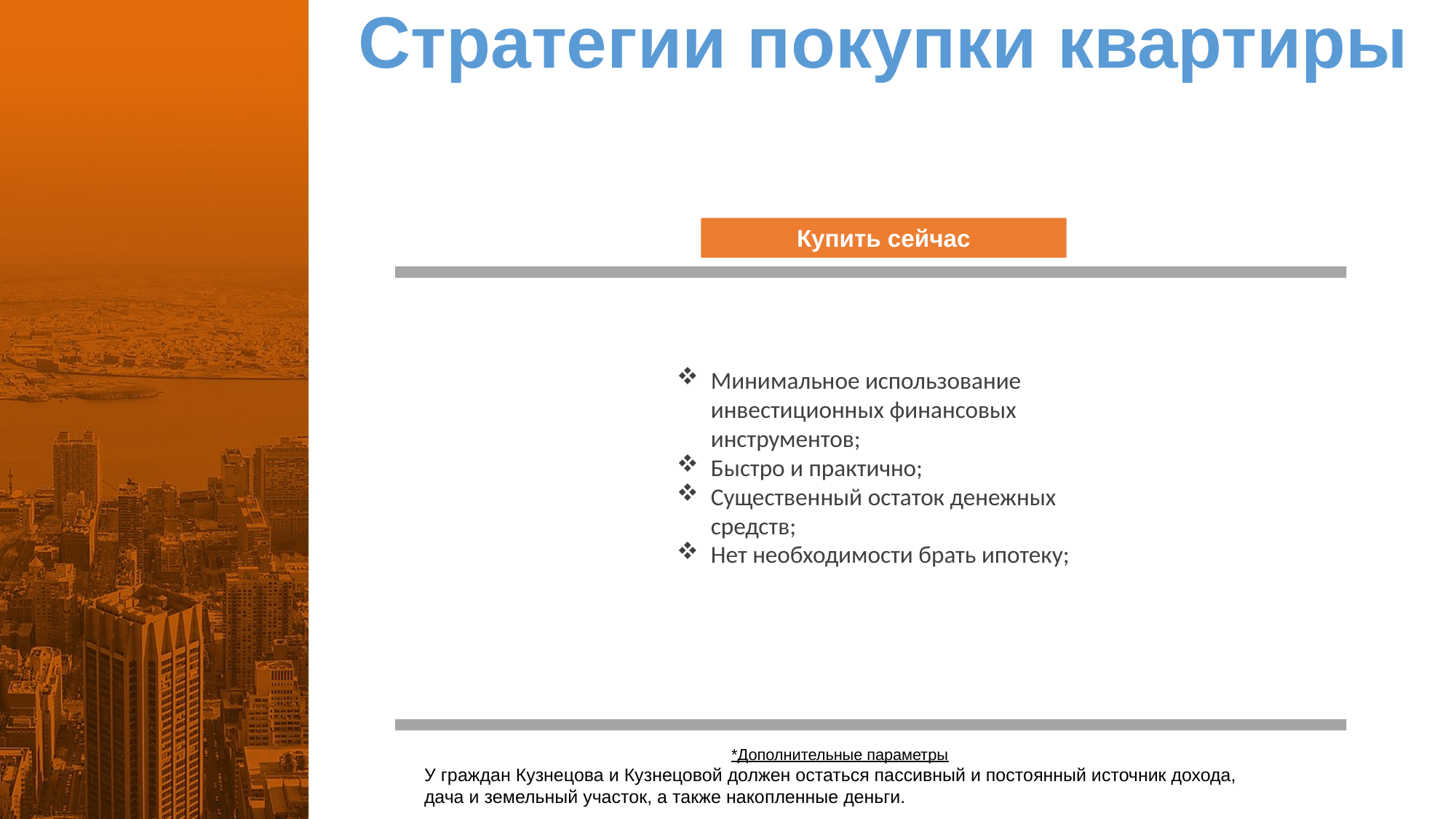

Стратегии покупки квартиры

Купить сейчас

Минимальное использование инвестиционных финансовых инструментов;
Быстро и практично;
Существенный остаток денежных средств;
Нет необходимости брать ипотеку;

*Дополнительные параметры
У граждан Кузнецова и Кузнецовой должен остаться пассивный и постоянный источник дохода, дача и земельный участок, а также накопленные деньги.